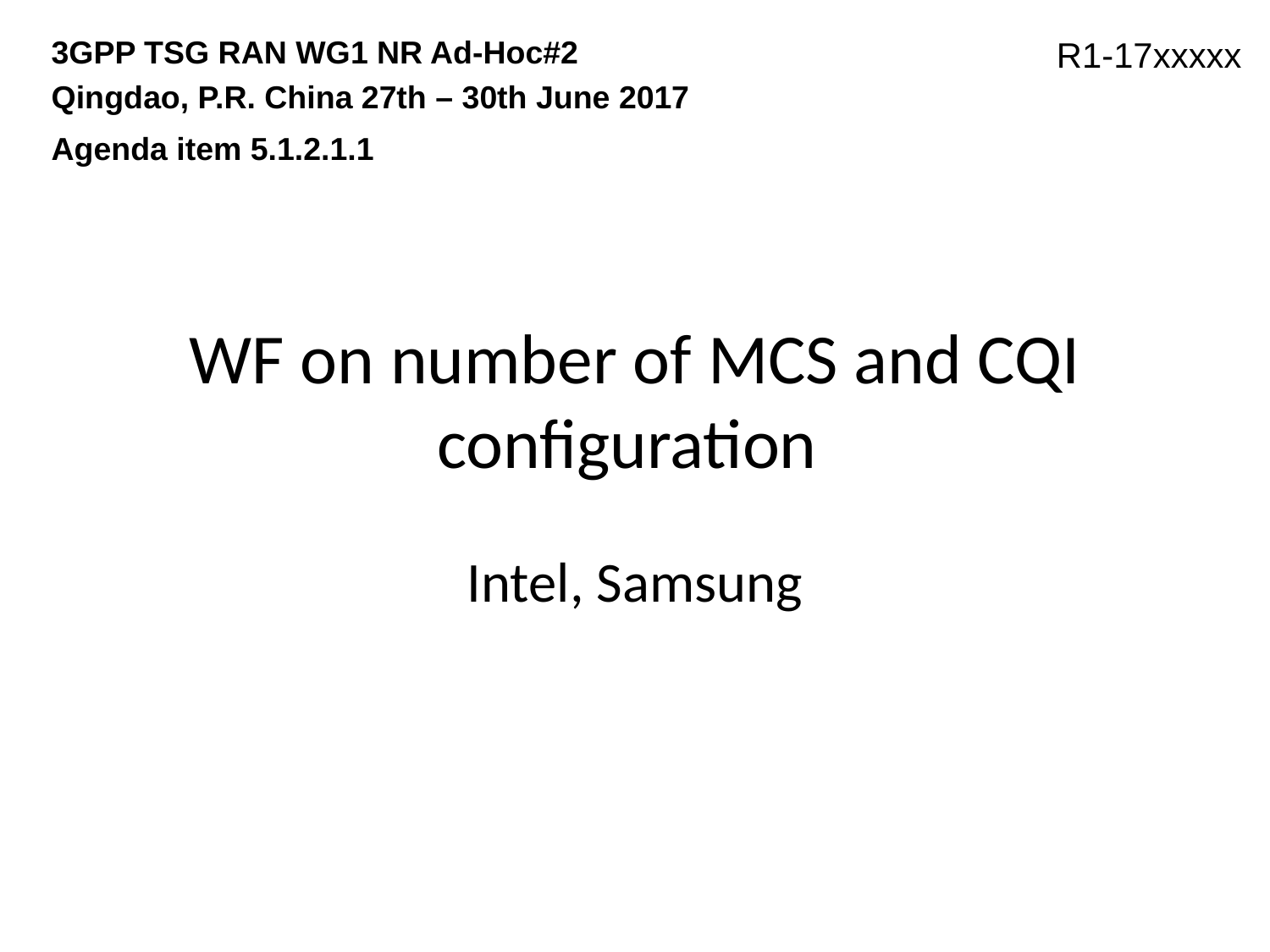

3GPP TSG RAN WG1 NR Ad-Hoc#2
Qingdao, P.R. China 27th – 30th June 2017
Agenda item 5.1.2.1.1
R1-17xxxxx
# WF on number of MCS and CQI configuration
Intel, Samsung